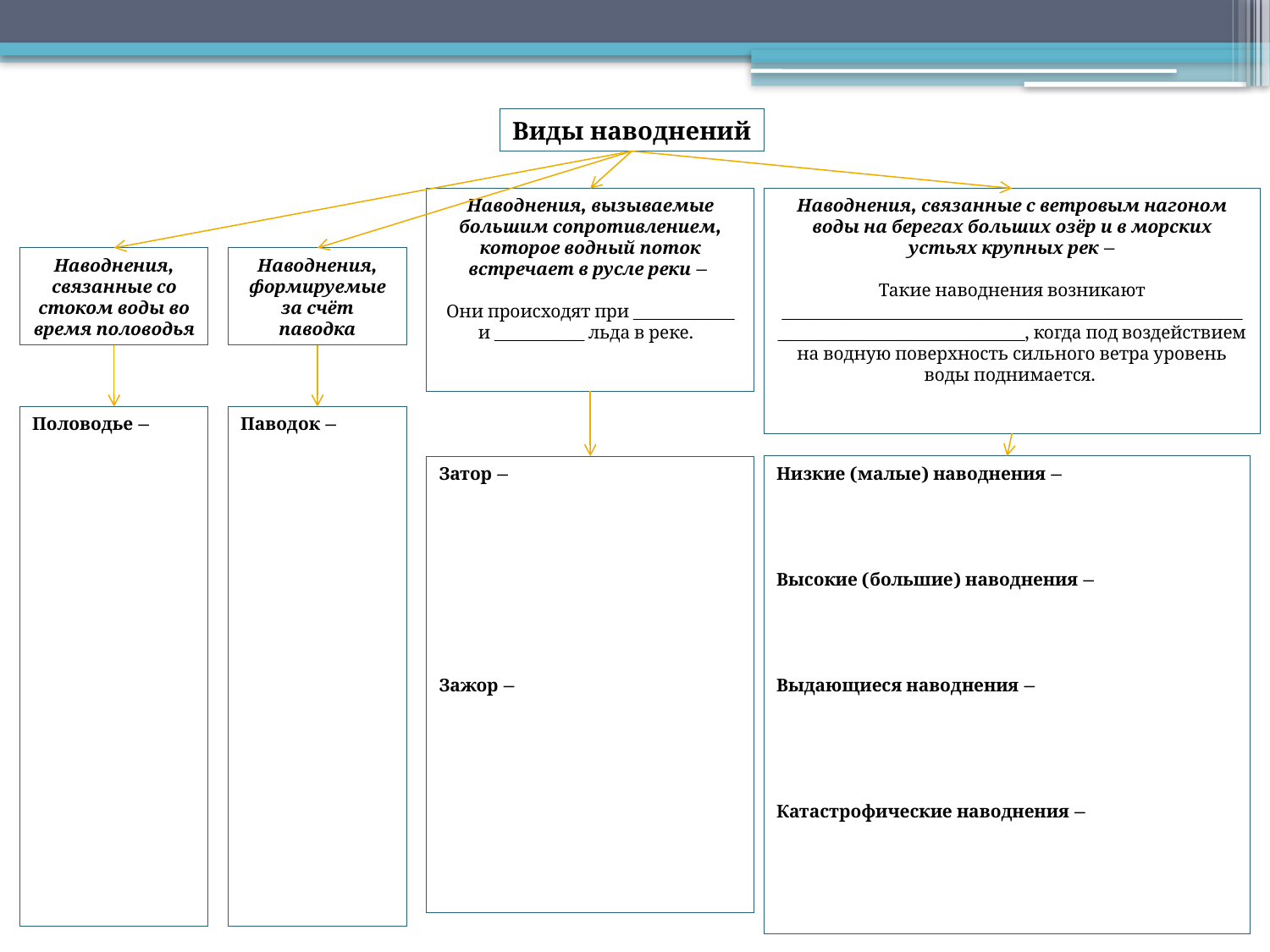

Виды наводнений
Наводнения, вызываемые большим сопротивлением, которое водный поток встречает в русле реки –

Они происходят при _________ и ________ льда в реке.

Наводнения, связанные с ветровым нагоном воды на берегах больших озёр и в морских устьях крупных рек –

Такие наводнения возникают _______________________________________________________________, когда под воздействием на водную поверхность сильного ветра уровень воды поднимается.

Наводнения, связанные со стоком воды во время половодья
Наводнения, формируемые за счёт паводка
Половодье –

Паводок –

Затор –

Зажор –

Низкие (малые) наводнения –

Высокие (большие) наводнения –

Выдающиеся наводнения –

Катастрофические наводнения –